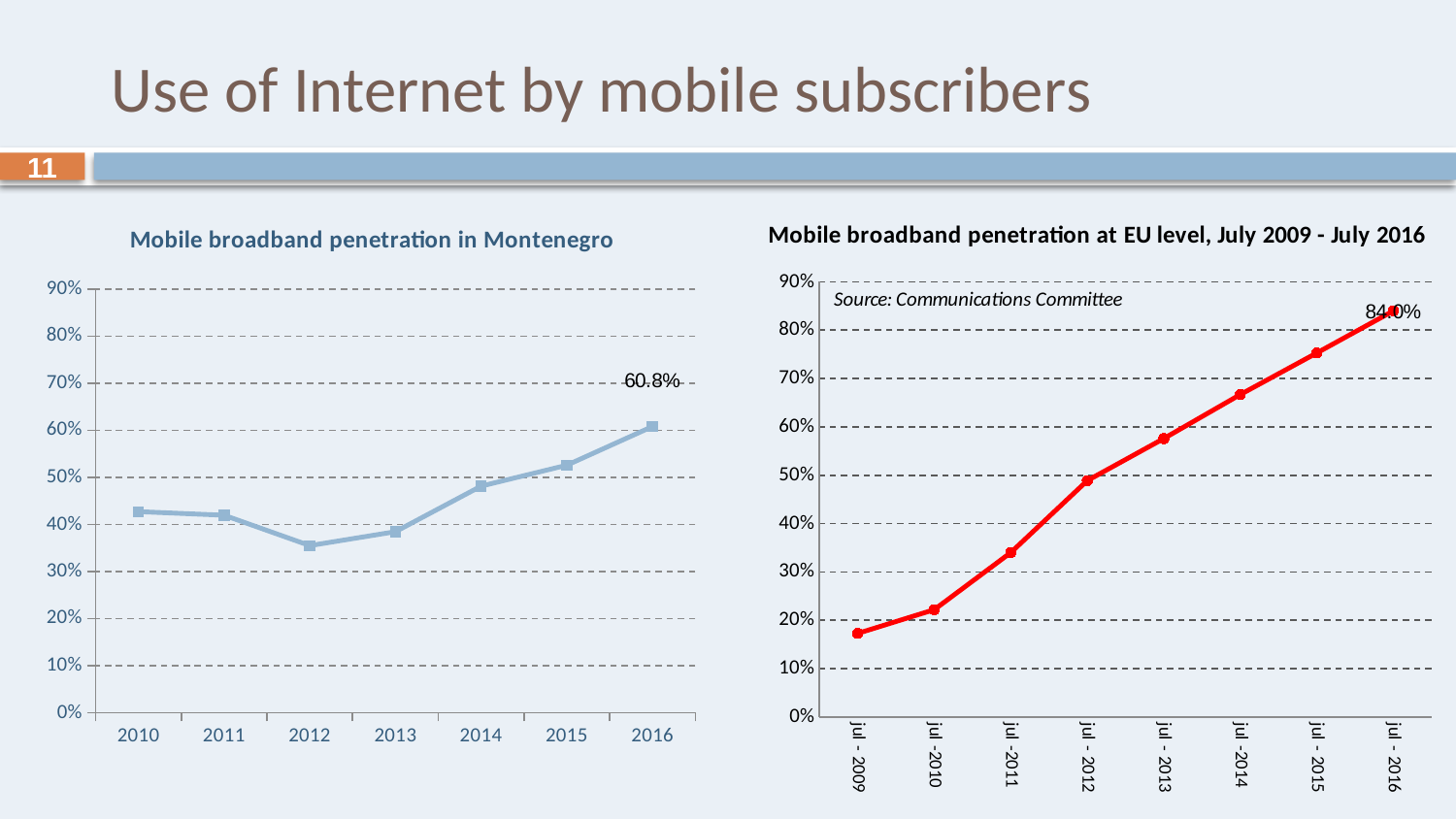

Use of Internet by mobile subscribers
11

### Chart: Mobile broadband penetration in Montenegro

| Category |  |
|---|---|
| 2010 | 0.4270703467095894 |
| 2011 | 0.41949005611027884 |
| 2012 | 0.3549237213098104 |
| 2013 | 0.3845545934141794 |
| 2014 | 0.4813452274006541 |
| 2015 | 0.5257915355572078 |
| 2016 | 0.6080473655264512 |

### Chart

| Category |  |
|---|---|
| jul - 2009  | 0.17300000000000001 |
| jul -2010 | 0.222 |
| jul -2011 | 0.34 |
| jul - 2012 | 0.48900000000000016 |
| jul - 2013 | 0.5760000000000002 |
| jul -2014 | 0.6670000000000003 |
| jul - 2015 | 0.7530000000000002 |
| jul - 2016 | 0.8400000000000002 |